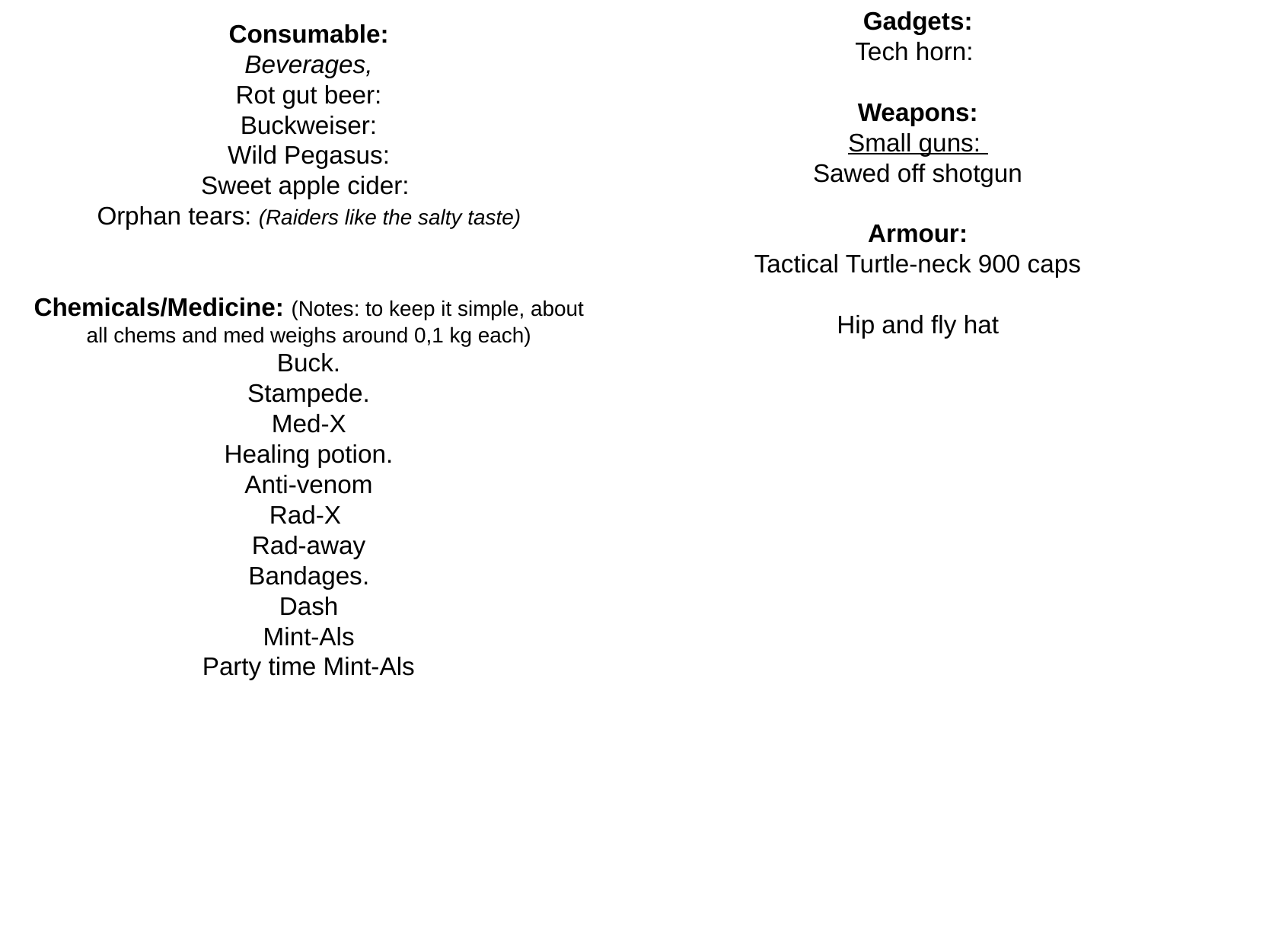

Gadgets:
Tech horn:

Weapons:
Small guns:
Sawed off shotgun

Armour:
Tactical Turtle-neck 900 caps

Hip and fly hat
Consumable:
Beverages,
Rot gut beer:
Buckweiser:
Wild Pegasus:
Sweet apple cider:
Orphan tears: (Raiders like the salty taste)

Chemicals/Medicine: (Notes: to keep it simple, about all chems and med weighs around 0,1 kg each)
Buck.
Stampede.
Med-X
Healing potion.
Anti-venom
Rad-X
Rad-away
Bandages.
Dash
Mint-Als
Party time Mint-Als